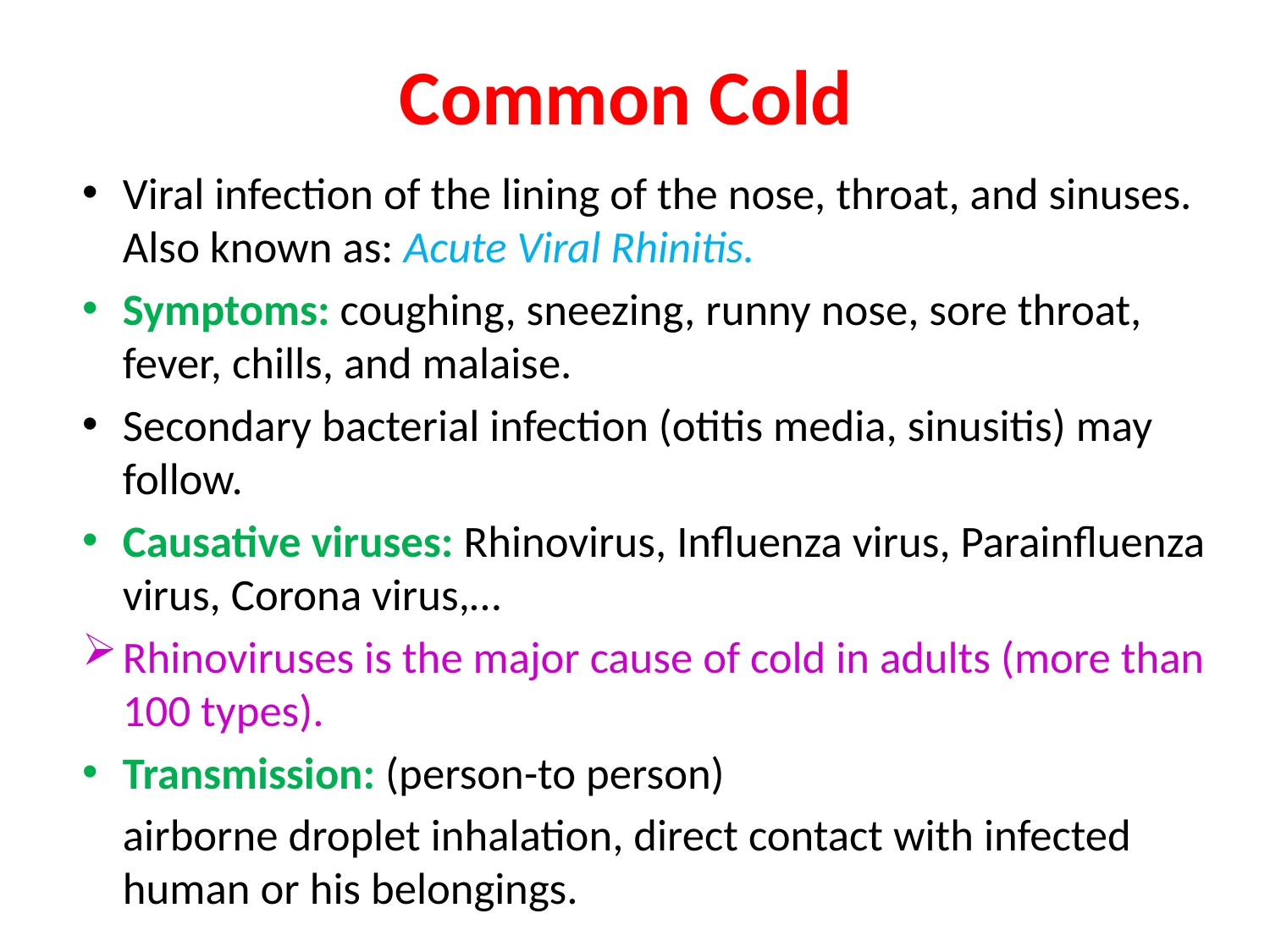

# Common Cold
Viral infection of the lining of the nose, throat, and sinuses. Also known as: Acute Viral Rhinitis.
Symptoms: coughing, sneezing, runny nose, sore throat, fever, chills, and malaise.
Secondary bacterial infection (otitis media, sinusitis) may follow.
Causative viruses: Rhinovirus, Influenza virus, Parainfluenza virus, Corona virus,…
Rhinoviruses is the major cause of cold in adults (more than 100 types).
Transmission: (person-to person)
    airborne droplet inhalation, direct contact with infected human or his belongings.